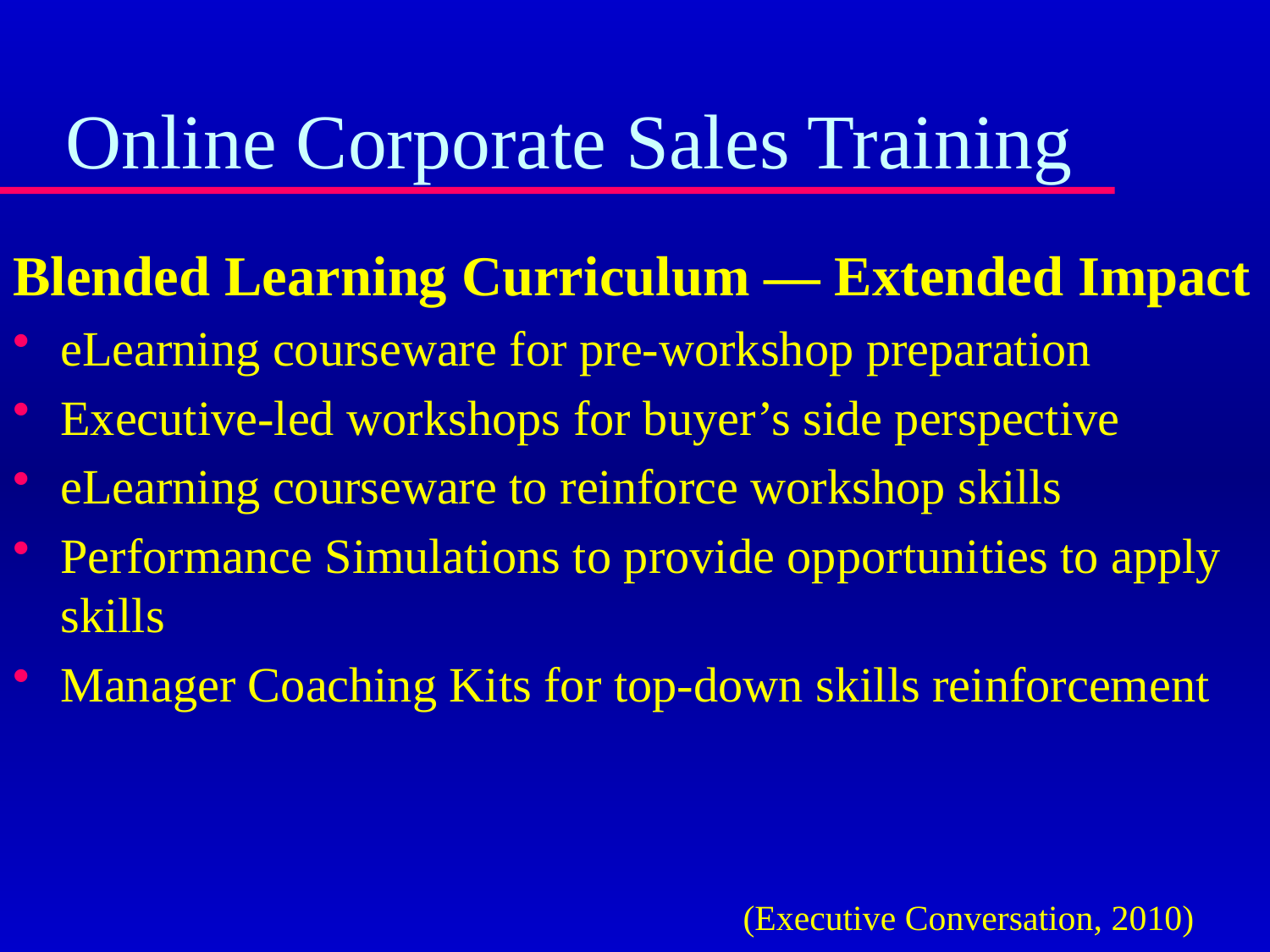

# Online Corporate Sales Training
Blended Learning Curriculum — Extended Impact
eLearning courseware for pre-workshop preparation
Executive-led workshops for buyer’s side perspective
eLearning courseware to reinforce workshop skills
Performance Simulations to provide opportunities to apply skills
Manager Coaching Kits for top-down skills reinforcement
(Executive Conversation, 2010)